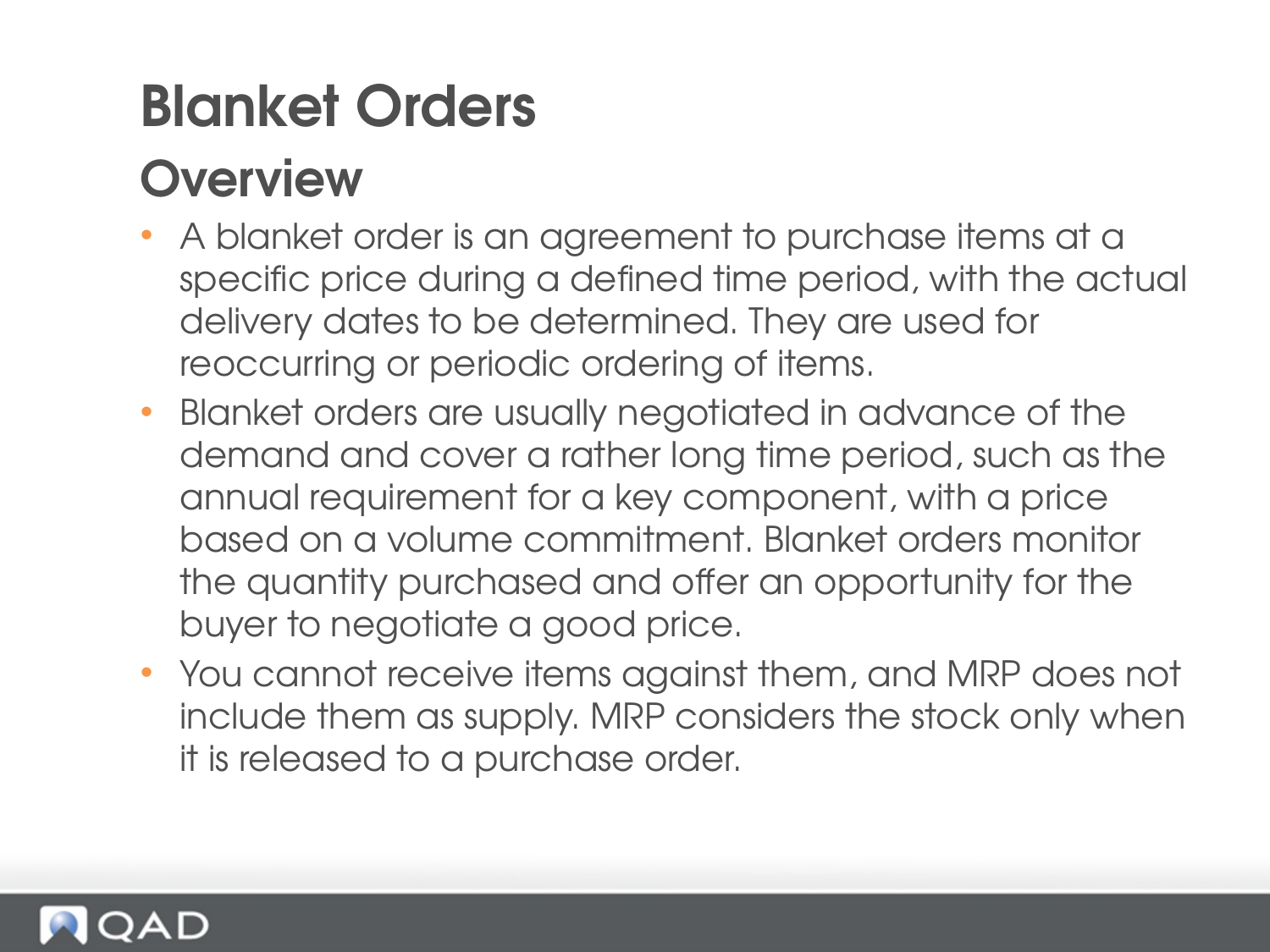

Blanket Orders
Overview
A blanket order is an agreement to purchase items at a specific price during a defined time period, with the actual delivery dates to be determined. They are used for reoccurring or periodic ordering of items.
Blanket orders are usually negotiated in advance of the demand and cover a rather long time period, such as the annual requirement for a key component, with a price based on a volume commitment. Blanket orders monitor the quantity purchased and offer an opportunity for the buyer to negotiate a good price.
You cannot receive items against them, and MRP does not include them as supply. MRP considers the stock only when it is released to a purchase order.